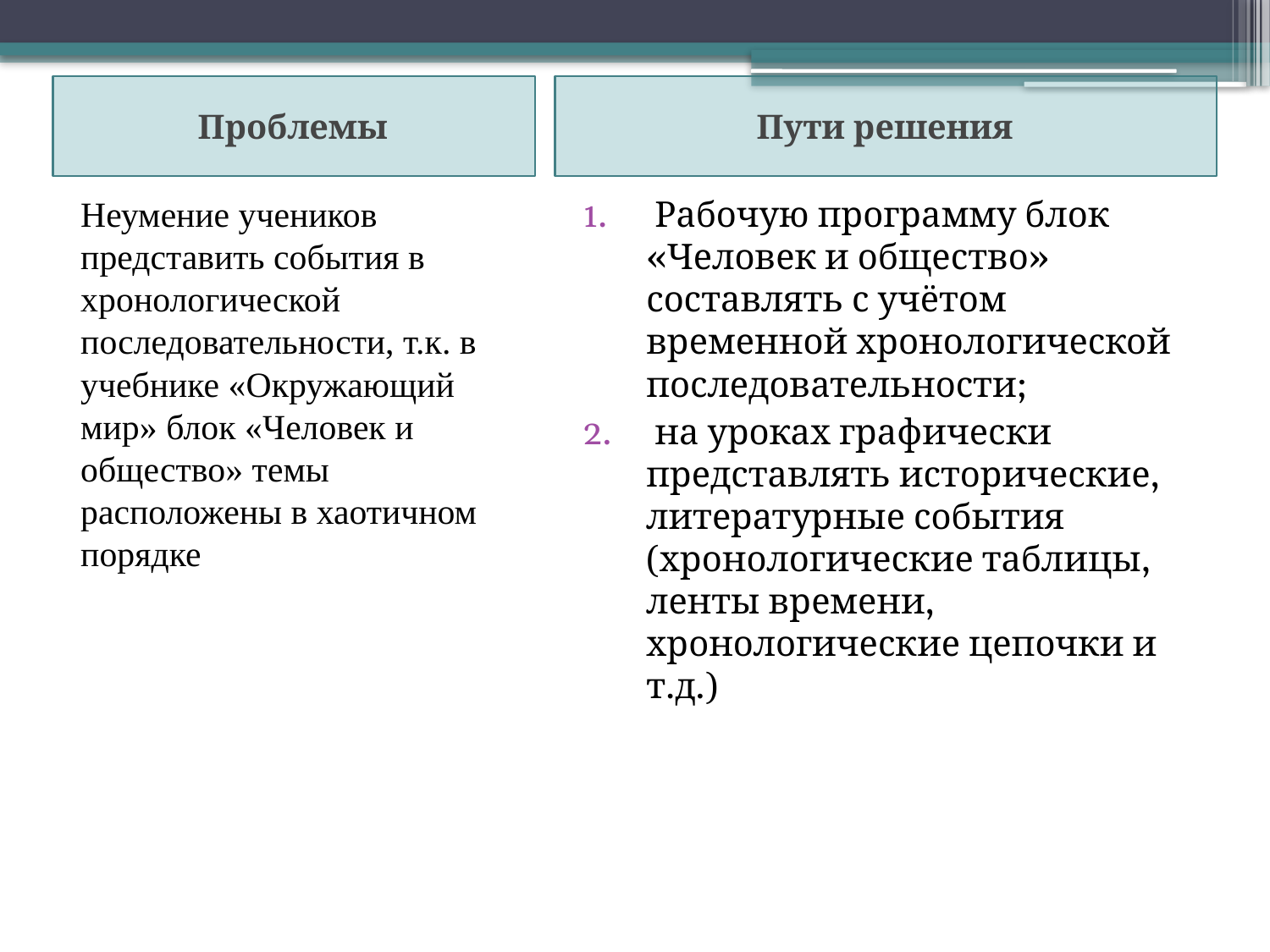

Проблемы
Пути решения
Неумение учеников представить события в хронологической последовательности, т.к. в учебнике «Окружающий мир» блок «Человек и общество» темы расположены в хаотичном порядке

 Рабочую программу блок «Человек и общество» составлять с учётом временной хронологической последовательности;
 на уроках графически представлять исторические, литературные события (хронологические таблицы, ленты времени, хронологические цепочки и т.д.)